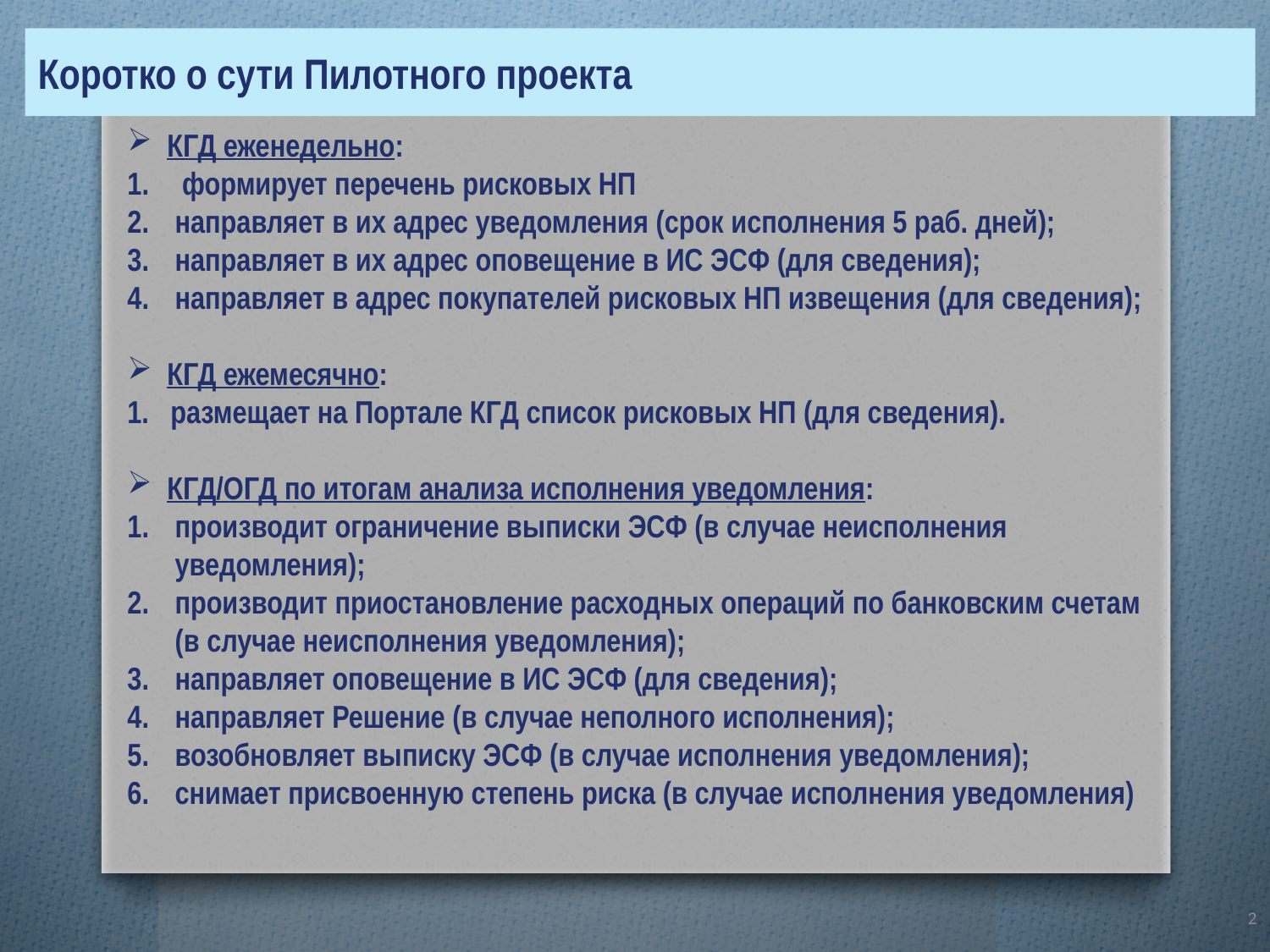

Коротко о сути Пилотного проекта
КГД еженедельно:
 формирует перечень рисковых НП
направляет в их адрес уведомления (срок исполнения 5 раб. дней);
направляет в их адрес оповещение в ИС ЭСФ (для сведения);
направляет в адрес покупателей рисковых НП извещения (для сведения);

КГД ежемесячно:
1.   размещает на Портале КГД список рисковых НП (для сведения).

КГД/ОГД по итогам анализа исполнения уведомления:
производит ограничение выписки ЭСФ (в случае неисполнения уведомления);
производит приостановление расходных операций по банковским счетам (в случае неисполнения уведомления);
направляет оповещение в ИС ЭСФ (для сведения);
направляет Решение (в случае неполного исполнения);
возобновляет выписку ЭСФ (в случае исполнения уведомления);
снимает присвоенную степень риска (в случае исполнения уведомления)

2